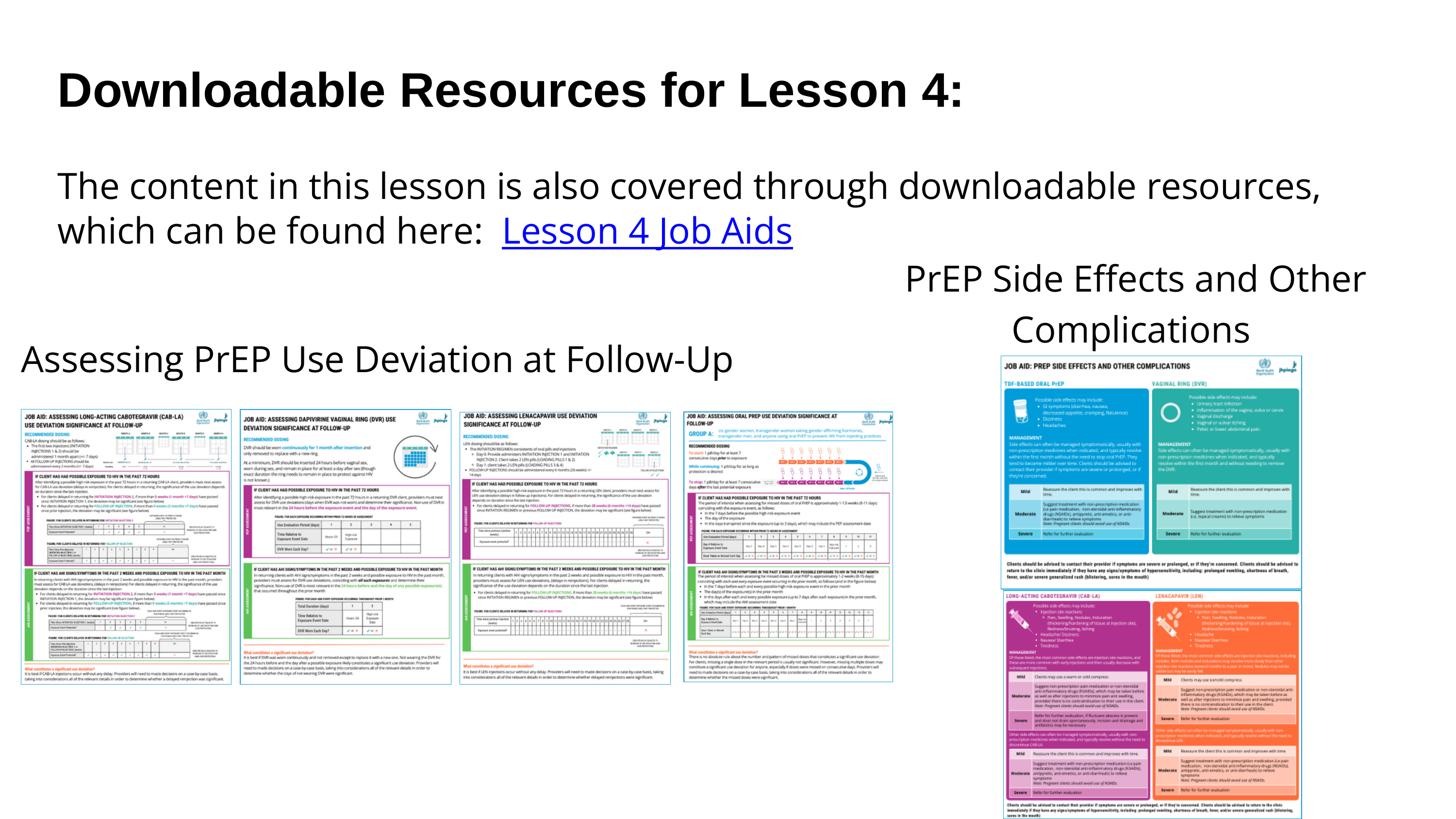

Downloadable Resources for Lesson 4:
The content in this lesson is also covered through downloadable resources, which can be found here:  Lesson 4 Job Aids
PrEP Side Effects and Other Complications
Assessing PrEP Use Deviation at Follow-Up